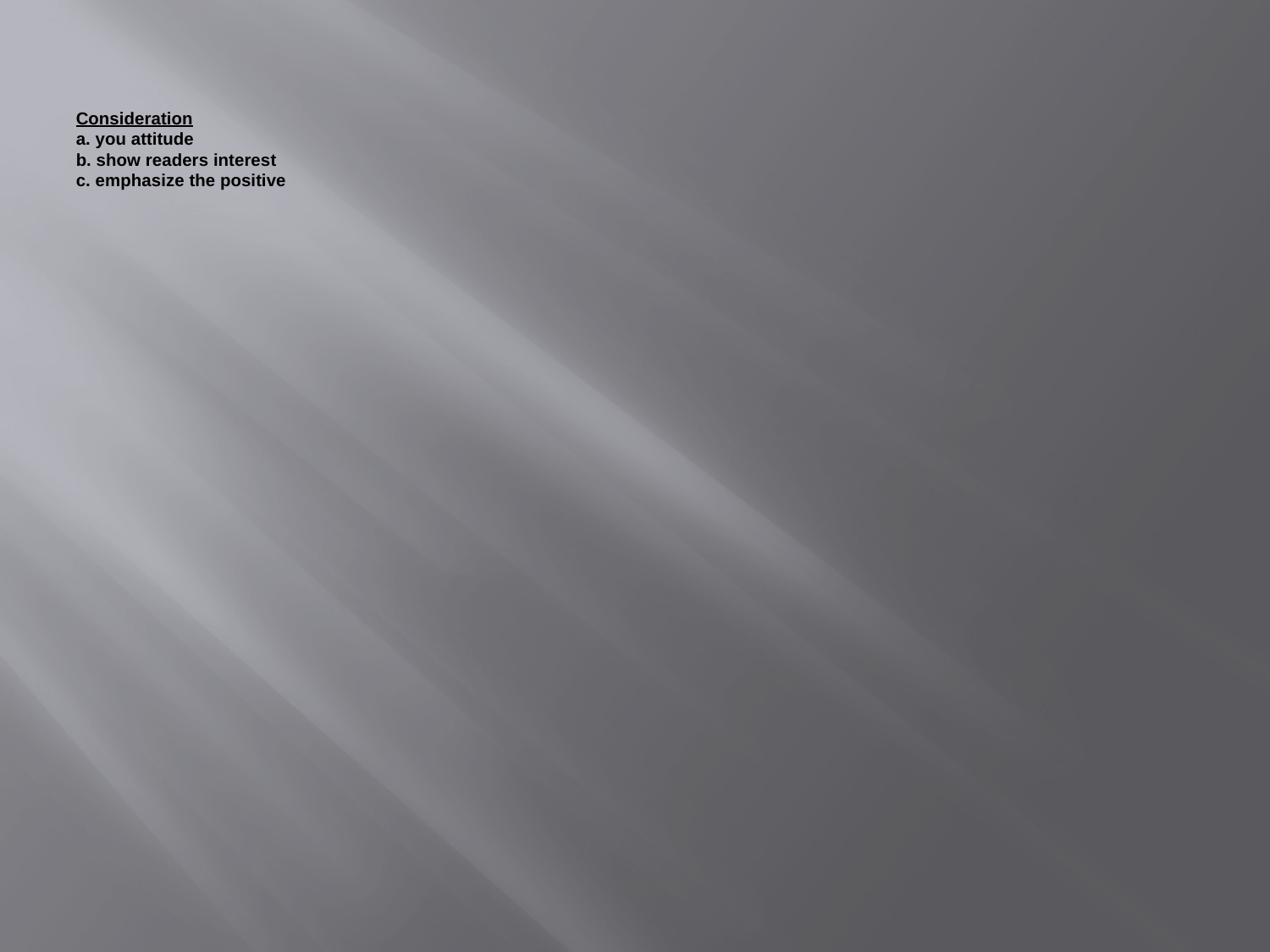

# Consideration a. you attitude b. show readers interest c. emphasize the positive